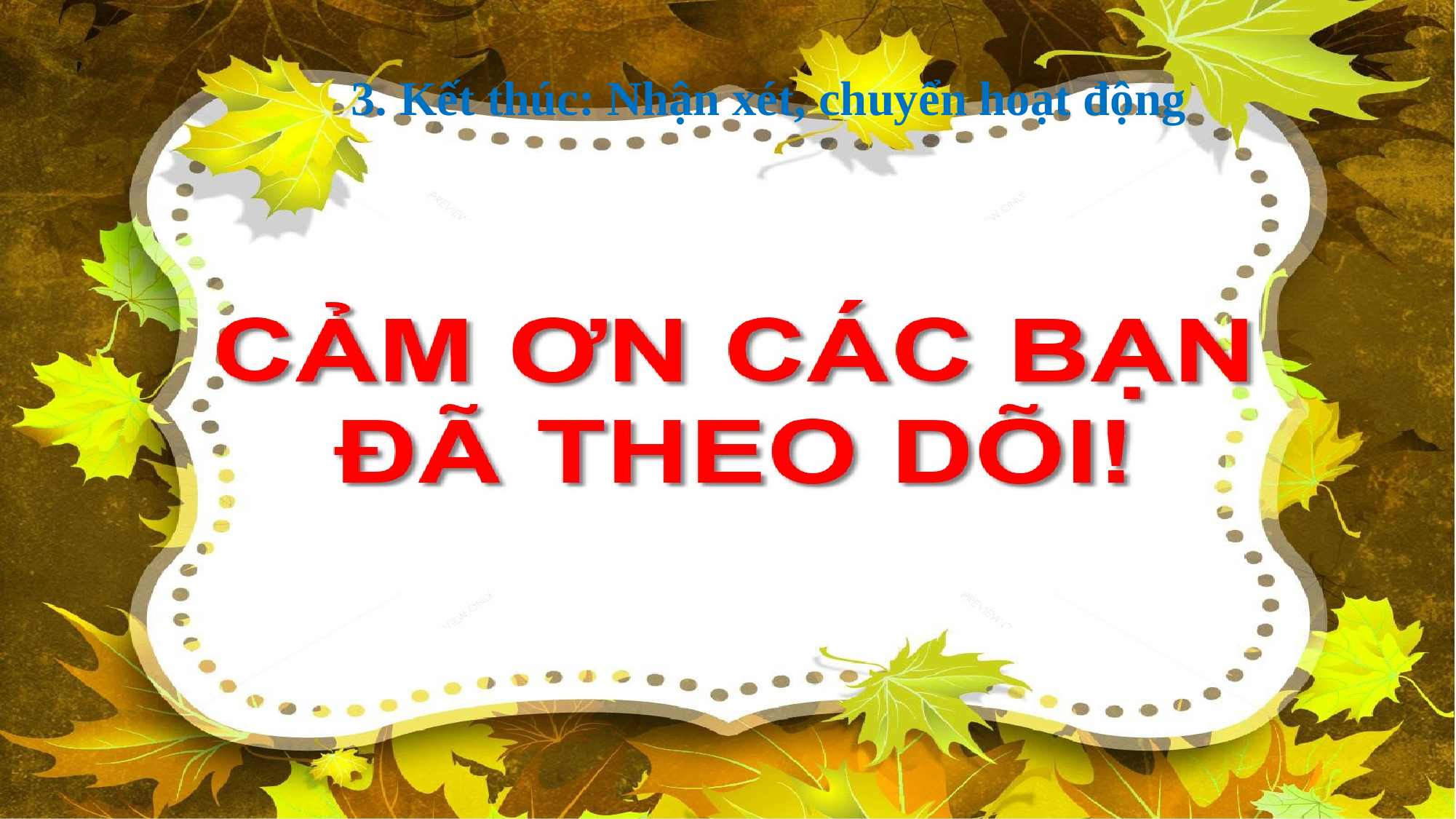

# 3. Kết thúc: Nhận xét, chuyển hoạt động